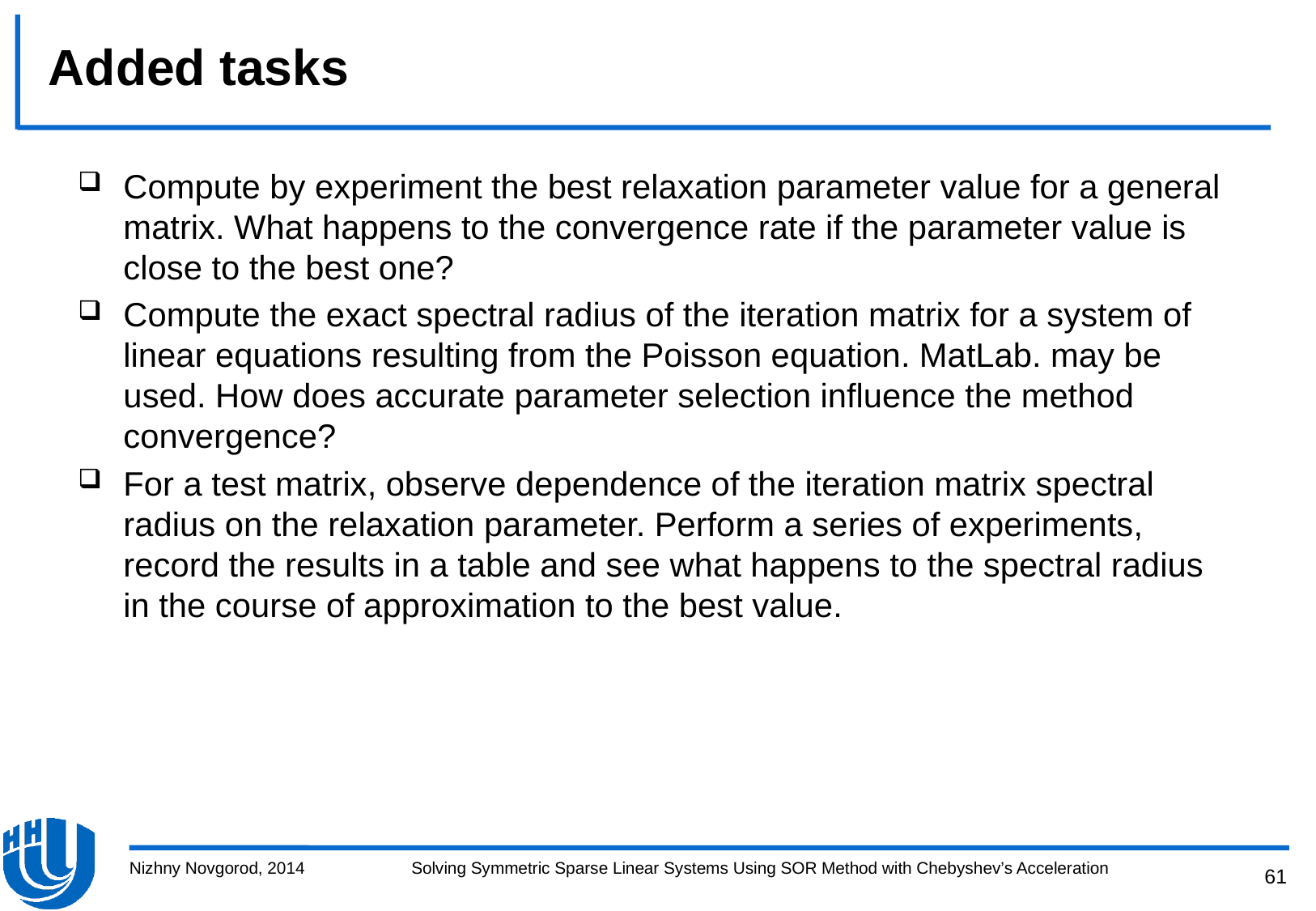

# Added tasks
Compute by experiment the best relaxation parameter value for a general matrix. What happens to the convergence rate if the parameter value is close to the best one?
Compute the exact spectral radius of the iteration matrix for a system of linear equations resulting from the Poisson equation. MatLab. may be used. How does accurate parameter selection influence the method convergence?
For a test matrix, observe dependence of the iteration matrix spectral radius on the relaxation parameter. Perform a series of experiments, record the results in a table and see what happens to the spectral radius in the course of approximation to the best value.

Nizhny Novgorod, 2014
Solving Symmetric Sparse Linear Systems Using SOR Method with Chebyshev’s Acceleration